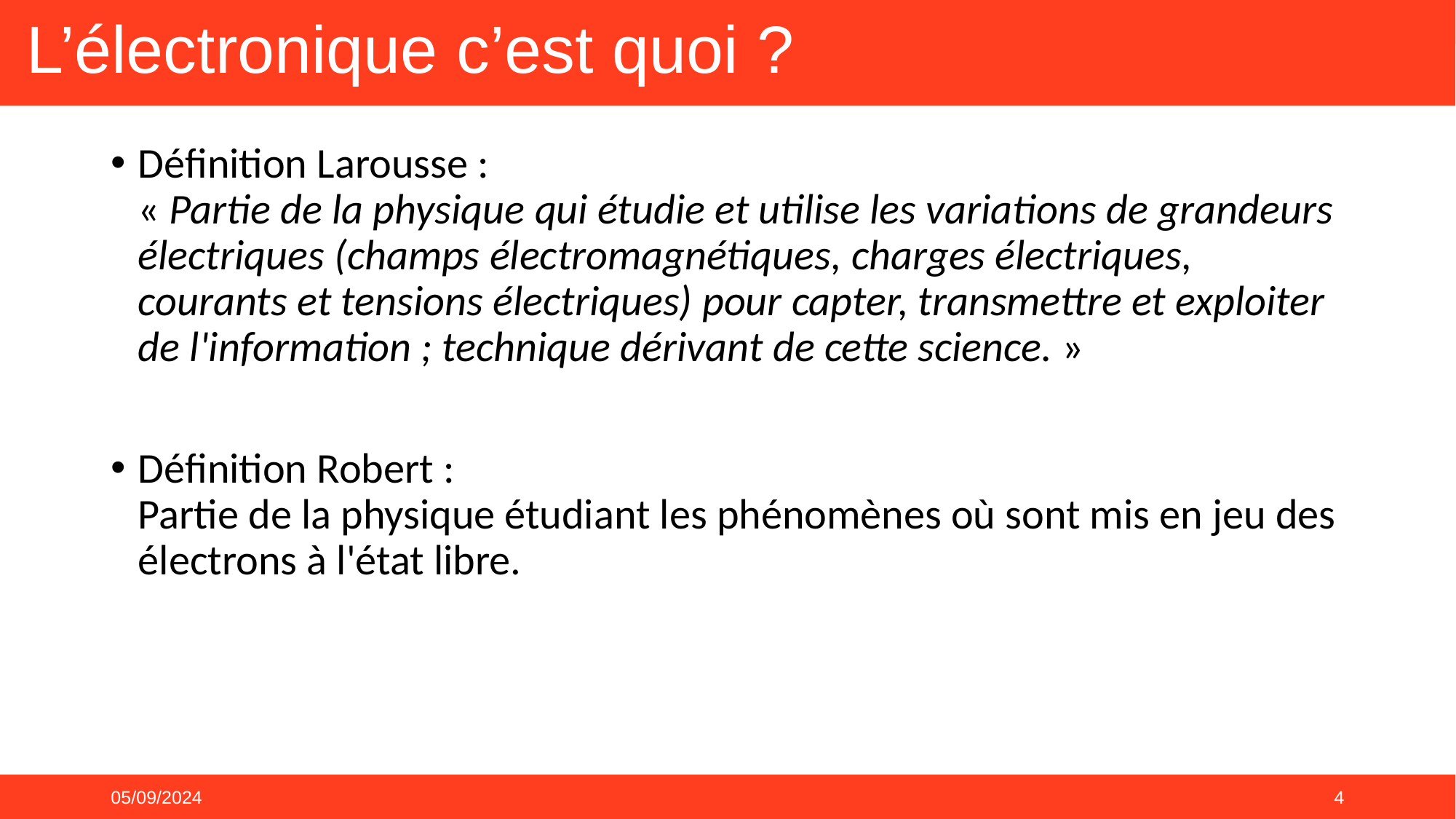

# L’électronique c’est quoi ?
Définition Larousse :
« Partie de la physique qui étudie et utilise les variations de grandeurs électriques (champs électromagnétiques, charges électriques, courants et tensions électriques) pour capter, transmettre et exploiter de l'information ; technique dérivant de cette science. »

Définition Robert :
Partie de la physique étudiant les phénomènes où sont mis en jeu des électrons à l'état libre.

05/09/2024

4